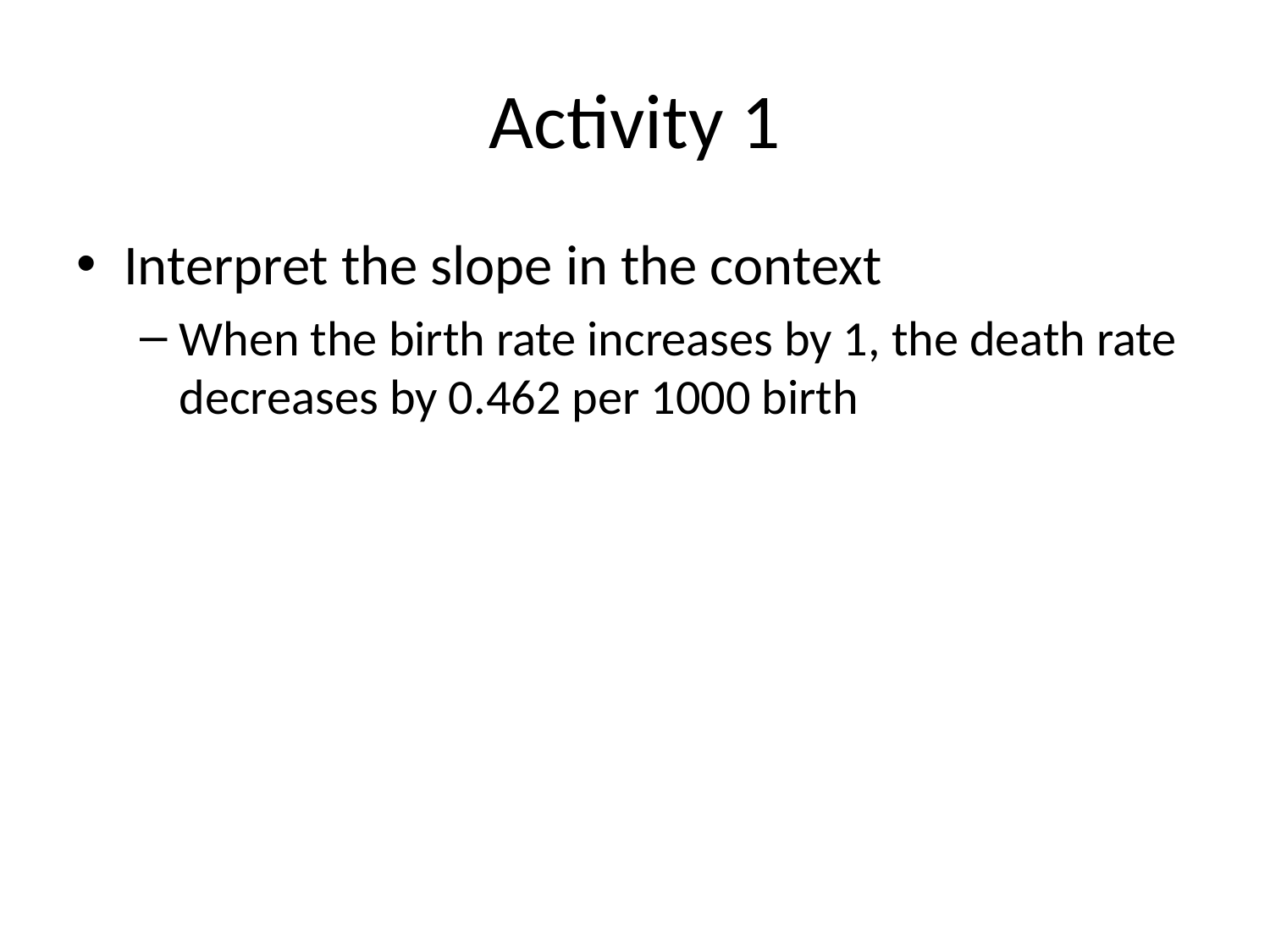

# Activity 1
Interpret the slope in the context
When the birth rate increases by 1, the death rate decreases by 0.462 per 1000 birth